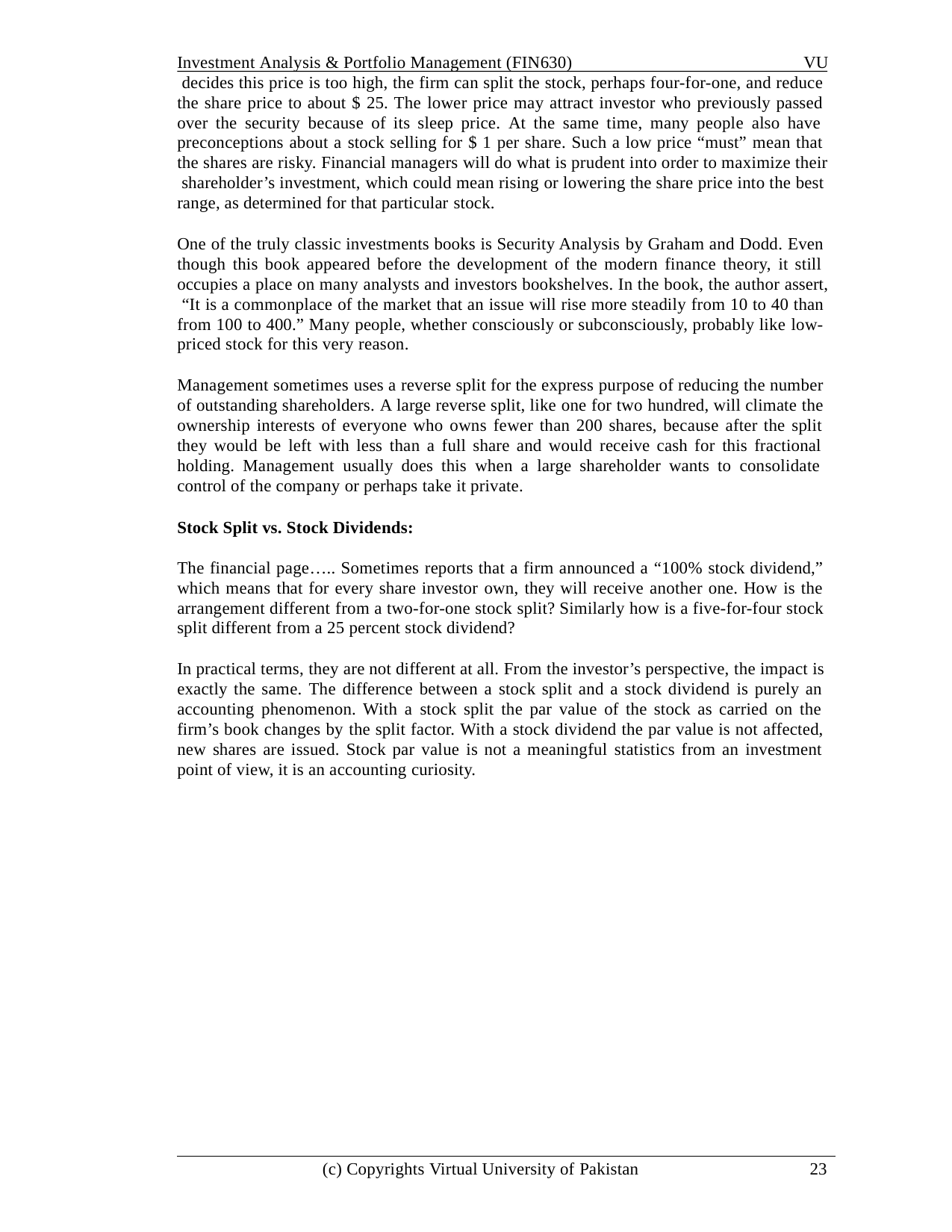

Investment Analysis & Portfolio Management (FIN630)	VU  decides this price is too high, the firm can split the stock, perhaps four-for-one, and reduce  the share price to about $ 25. The lower price may attract investor who previously passed  over the security because of its sleep price. At the same time, many people also have  preconceptions about a stock selling for $ 1 per share. Such a low price “must” mean that  the shares are risky. Financial managers will do what is prudent into order to maximize their  shareholder’s investment, which could mean rising or lowering the share price into the best  range, as determined for that particular stock.

One of the truly classic investments books is Security Analysis by Graham and Dodd. Even  though this book appeared before the development of the modern finance theory, it still  occupies a place on many analysts and investors bookshelves. In the book, the author assert,  “It is a commonplace of the market that an issue will rise more steadily from 10 to 40 than  from 100 to 400.” Many people, whether consciously or subconsciously, probably like low-  priced stock for this very reason.

Management sometimes uses a reverse split for the express purpose of reducing the number  of outstanding shareholders. A large reverse split, like one for two hundred, will climate the  ownership interests of everyone who owns fewer than 200 shares, because after the split  they would be left with less than a full share and would receive cash for this fractional  holding. Management usually does this when a large shareholder wants to consolidate  control of the company or perhaps take it private.

Stock Split vs. Stock Dividends:

The financial page….. Sometimes reports that a firm announced a “100% stock dividend,”  which means that for every share investor own, they will receive another one. How is the  arrangement different from a two-for-one stock split? Similarly how is a five-for-four stock  split different from a 25 percent stock dividend?

In practical terms, they are not different at all. From the investor’s perspective, the impact is  exactly the same. The difference between a stock split and a stock dividend is purely an  accounting phenomenon. With a stock split the par value of the stock as carried on the  firm’s book changes by the split factor. With a stock dividend the par value is not affected,  new shares are issued. Stock par value is not a meaningful statistics from an investment  point of view, it is an accounting curiosity.

(c) Copyrights Virtual University of Pakistan
23